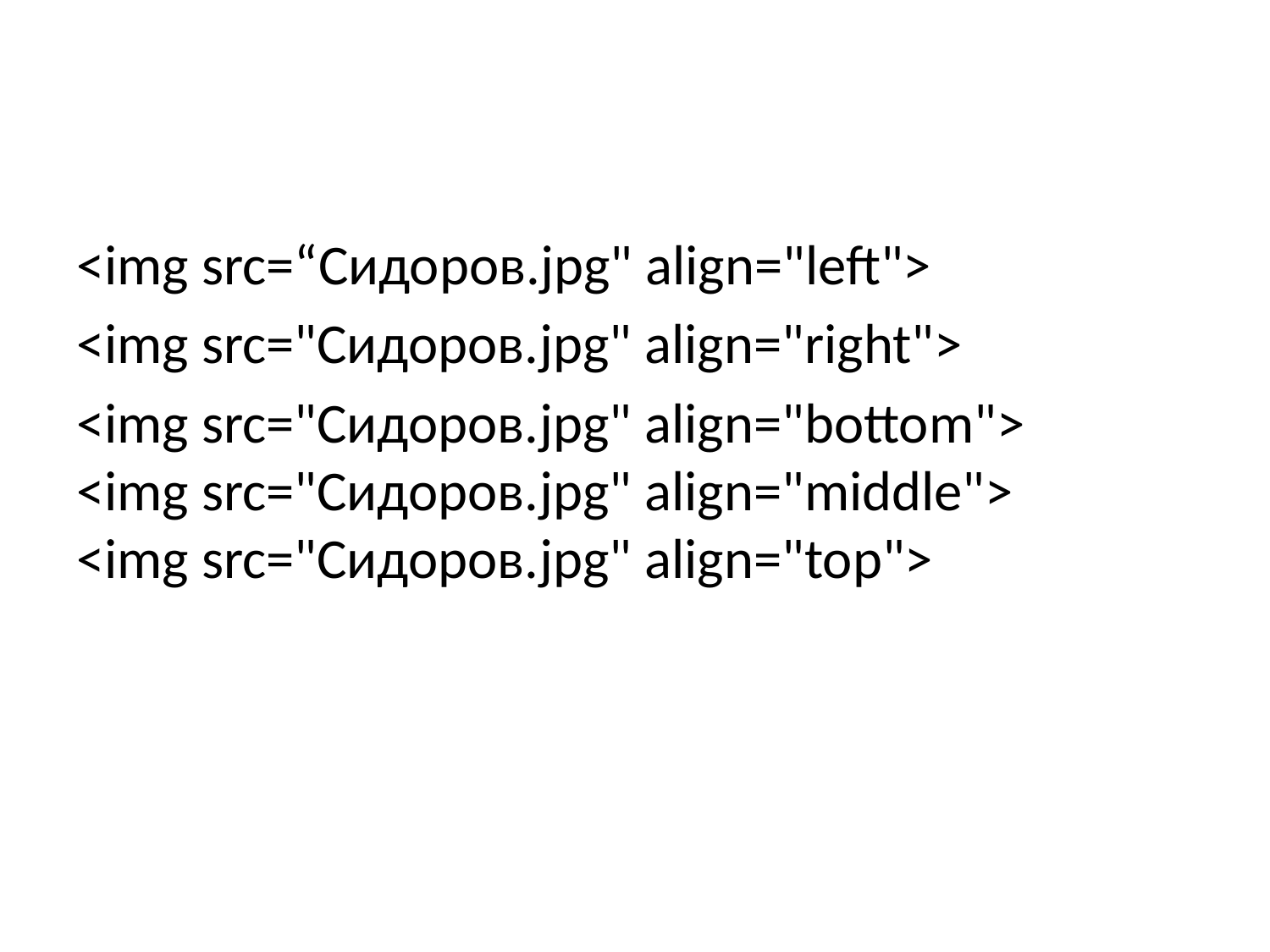

#
<img src=“Сидоров.jpg" align="left">
<img src="Сидоров.jpg" align="right">
<img src="Сидоров.jpg" align="bottom">
<img src="Сидоров.jpg" align="middle">
<img src="Сидоров.jpg" align="top">